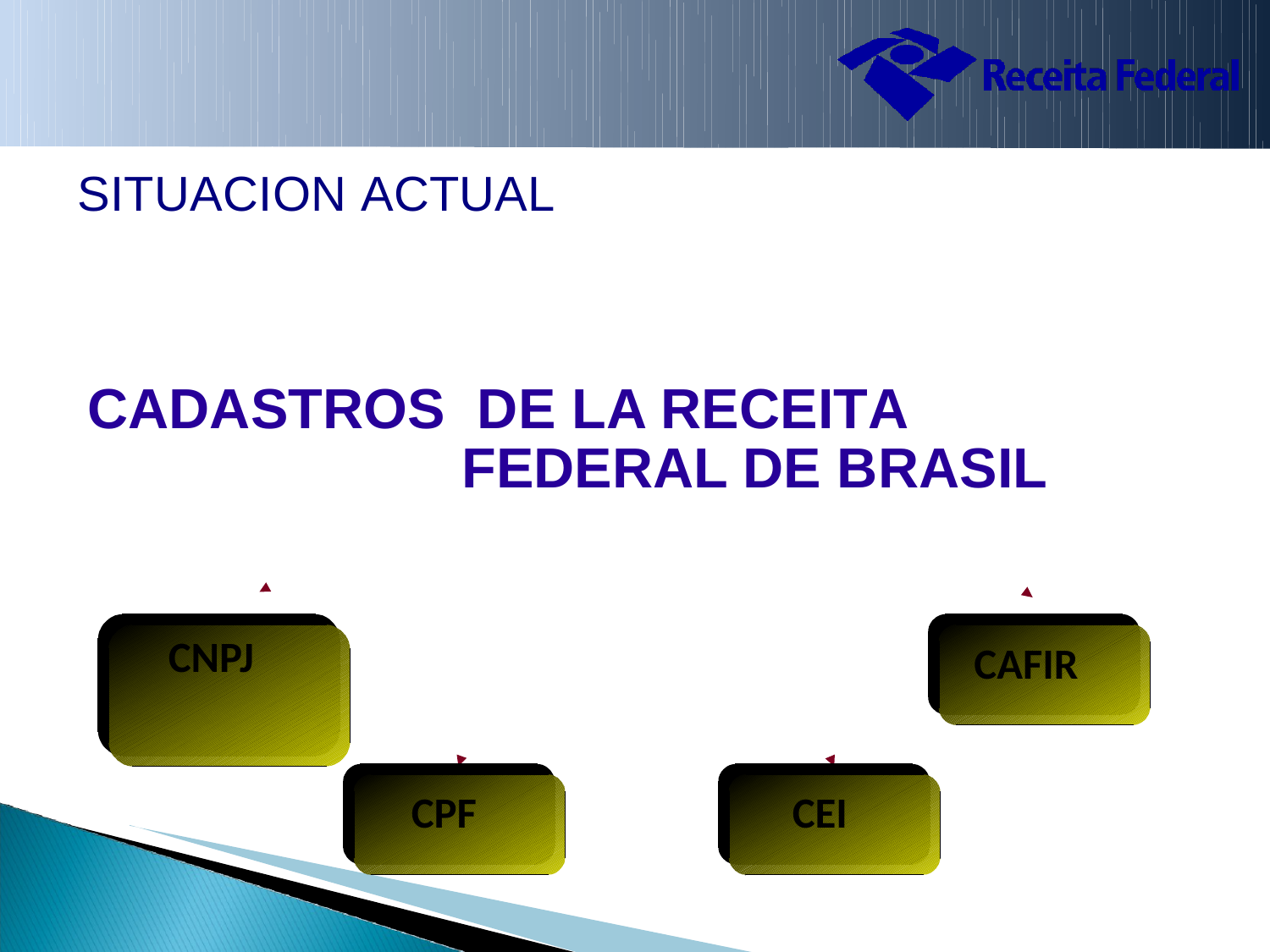

SITUACION ACTUAL
CADASTROS

 DE LA RECEITA FEDERAL DE BRASIL

CNPJ

CAFIR

CPF
CEI